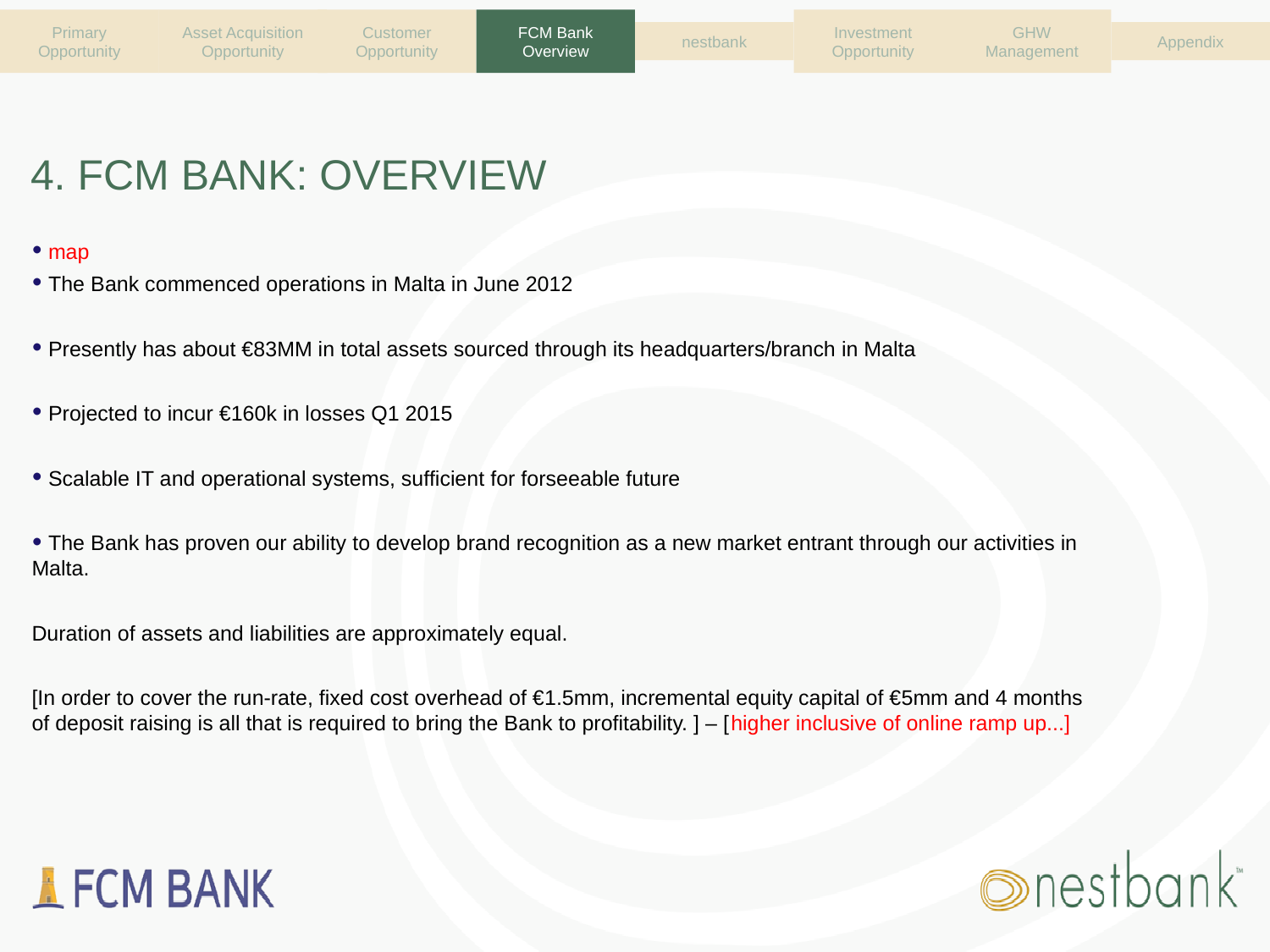

Asset Acquisition
Opportunity
Primary Opportunity
Customer Opportunity
FCM Bank Overview
Investment Opportunity
nestbank
GHW Management
Appendix
# 4. FCM BANK: OVERVIEW
 map
 The Bank commenced operations in Malta in June 2012

 Presently has about €83MM in total assets sourced through its headquarters/branch in Malta

 Projected to incur €160k in losses Q1 2015

 Scalable IT and operational systems, sufficient for forseeable future

 The Bank has proven our ability to develop brand recognition as a new market entrant through our activities in Malta.

Duration of assets and liabilities are approximately equal.

[In order to cover the run-rate, fixed cost overhead of €1.5mm, incremental equity capital of €5mm and 4 months of deposit raising is all that is required to bring the Bank to profitability. ] – [higher inclusive of online ramp up...]